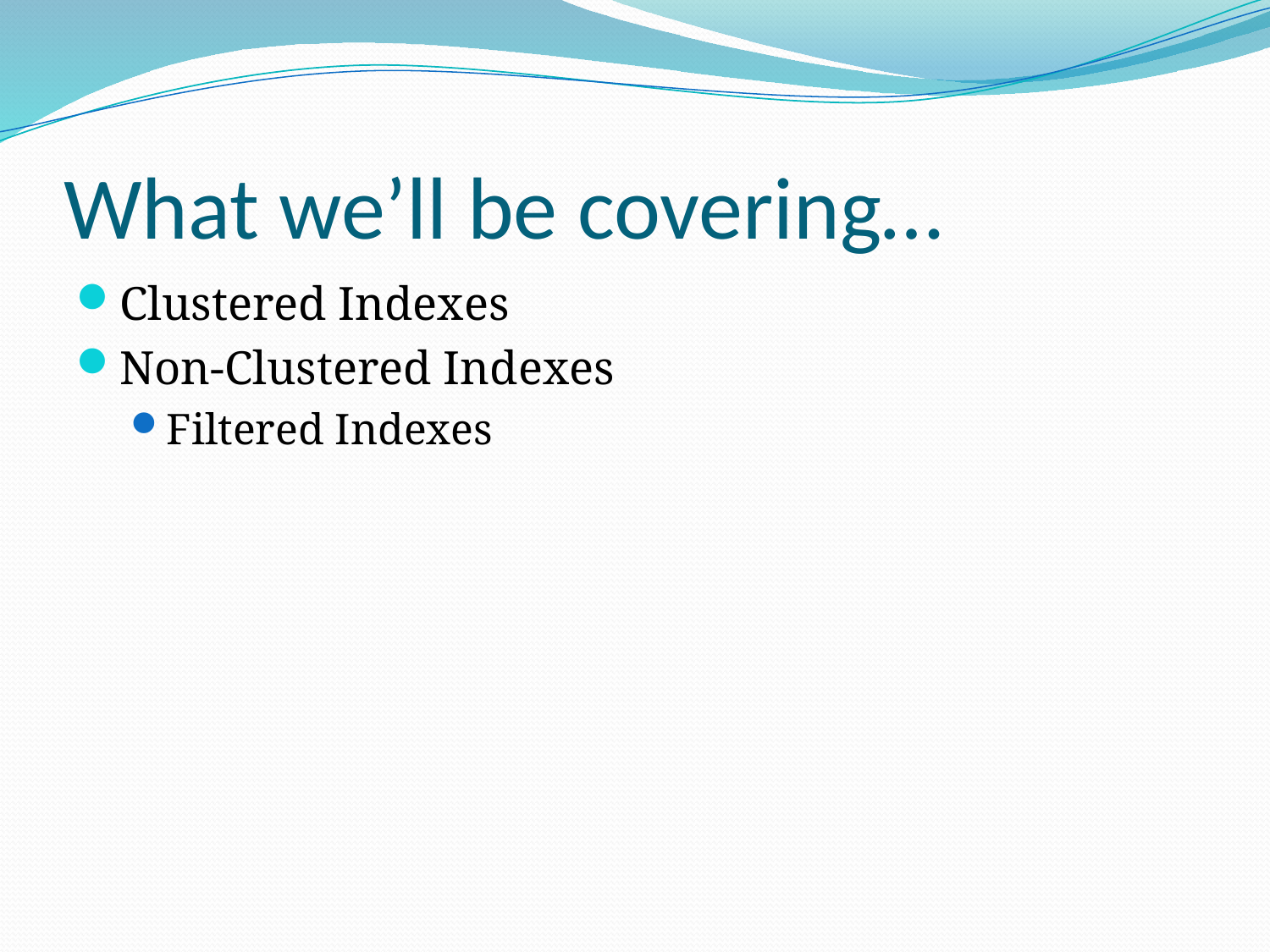

# What we’ll be covering…
Clustered Indexes
Non-Clustered Indexes
Filtered Indexes